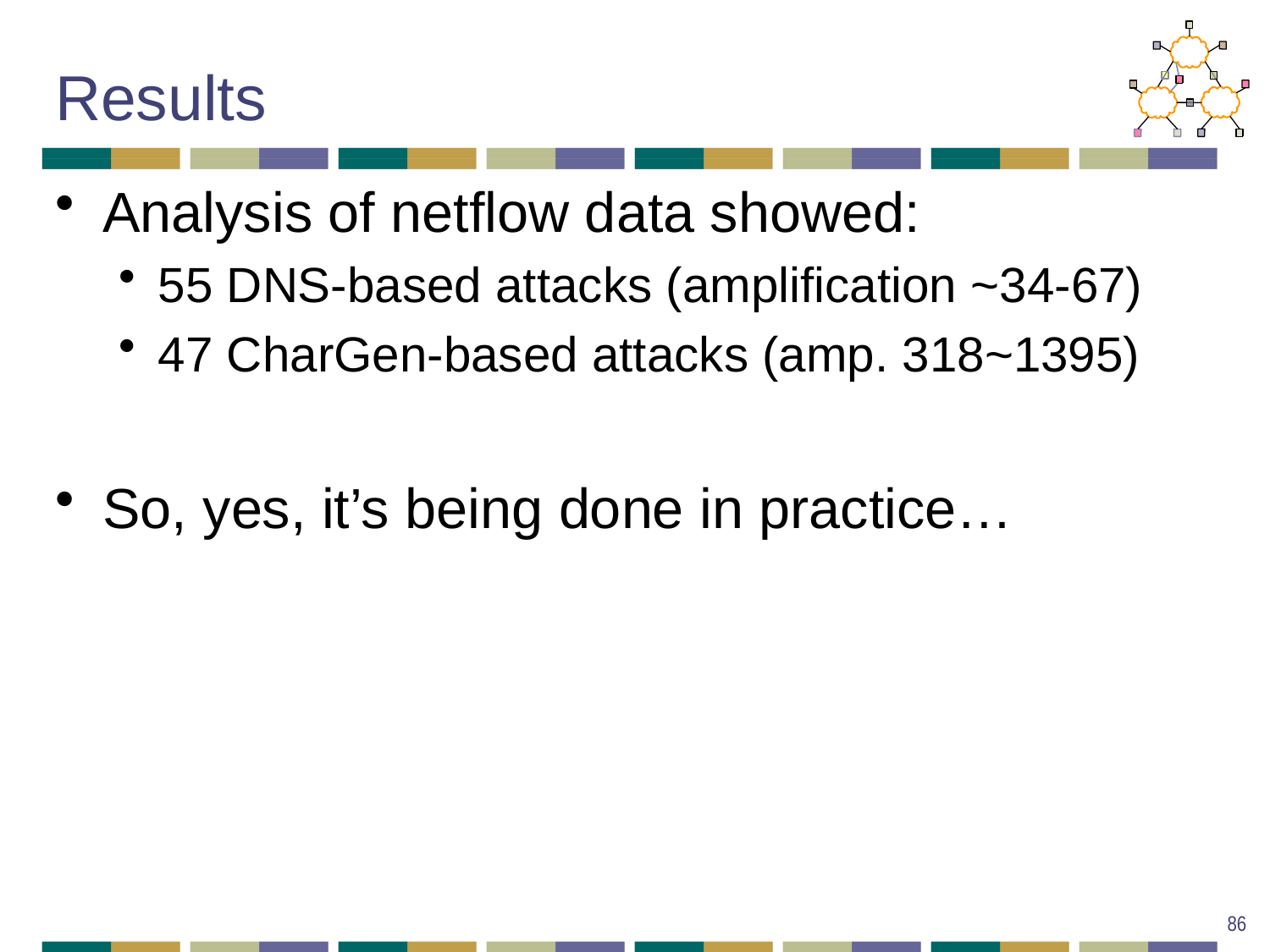

# Results
Analysis of netflow data showed:
55 DNS-based attacks (amplification ~34-67)
47 CharGen-based attacks (amp. 318~1395)

So, yes, it’s being done in practice…
86